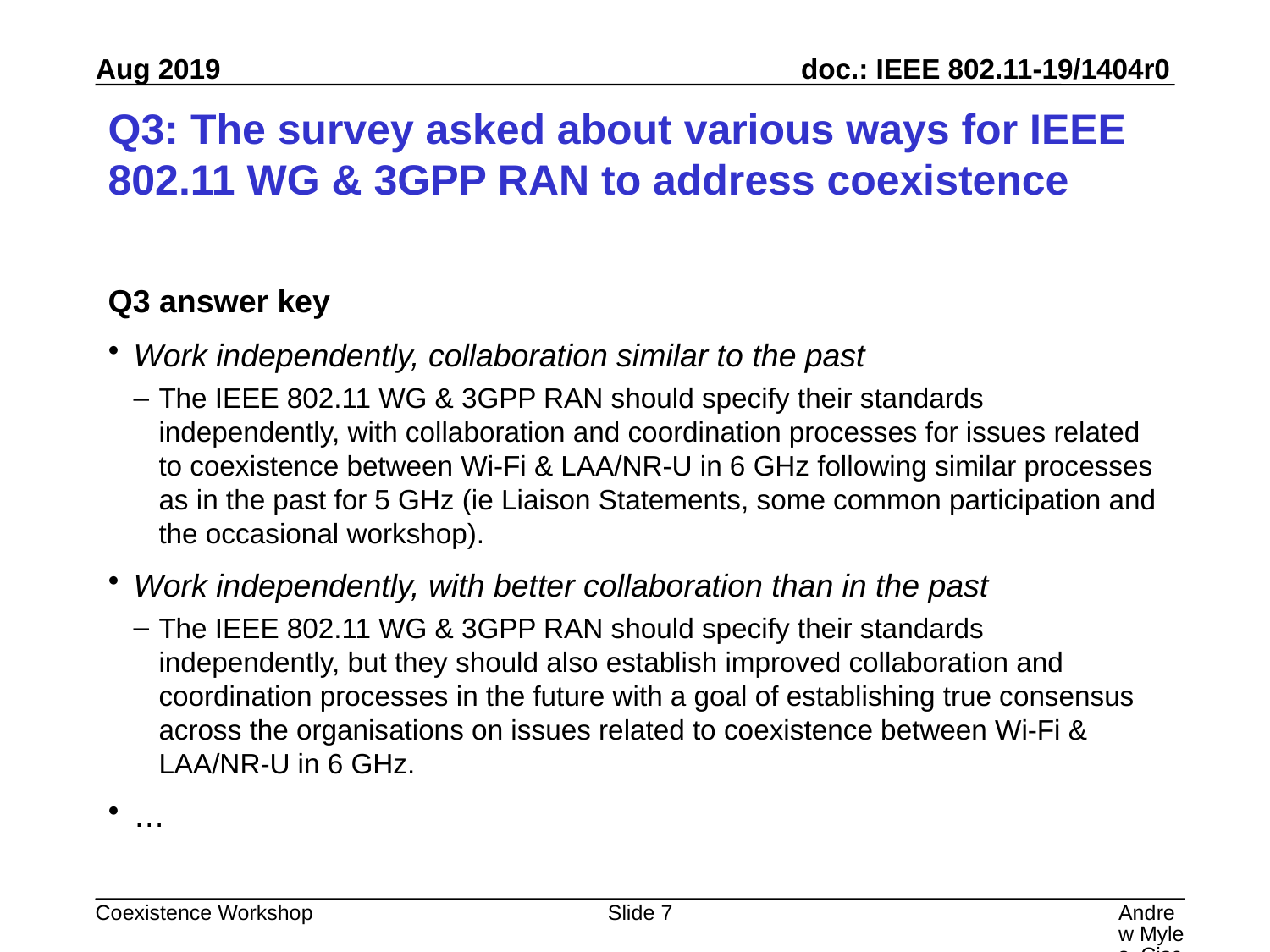

# Q3: The survey asked about various ways for IEEE 802.11 WG & 3GPP RAN to address coexistence
Q3 answer key
Work independently, collaboration similar to the past
The IEEE 802.11 WG & 3GPP RAN should specify their standards independently, with collaboration and coordination processes for issues related to coexistence between Wi-Fi & LAA/NR-U in 6 GHz following similar processes as in the past for 5 GHz (ie Liaison Statements, some common participation and the occasional workshop).
Work independently, with better collaboration than in the past
The IEEE 802.11 WG & 3GPP RAN should specify their standards independently, but they should also establish improved collaboration and coordination processes in the future with a goal of establishing true consensus across the organisations on issues related to coexistence between Wi-Fi & LAA/NR-U in 6 GHz.
…
Slide 7
Andrew Myles, Cisco